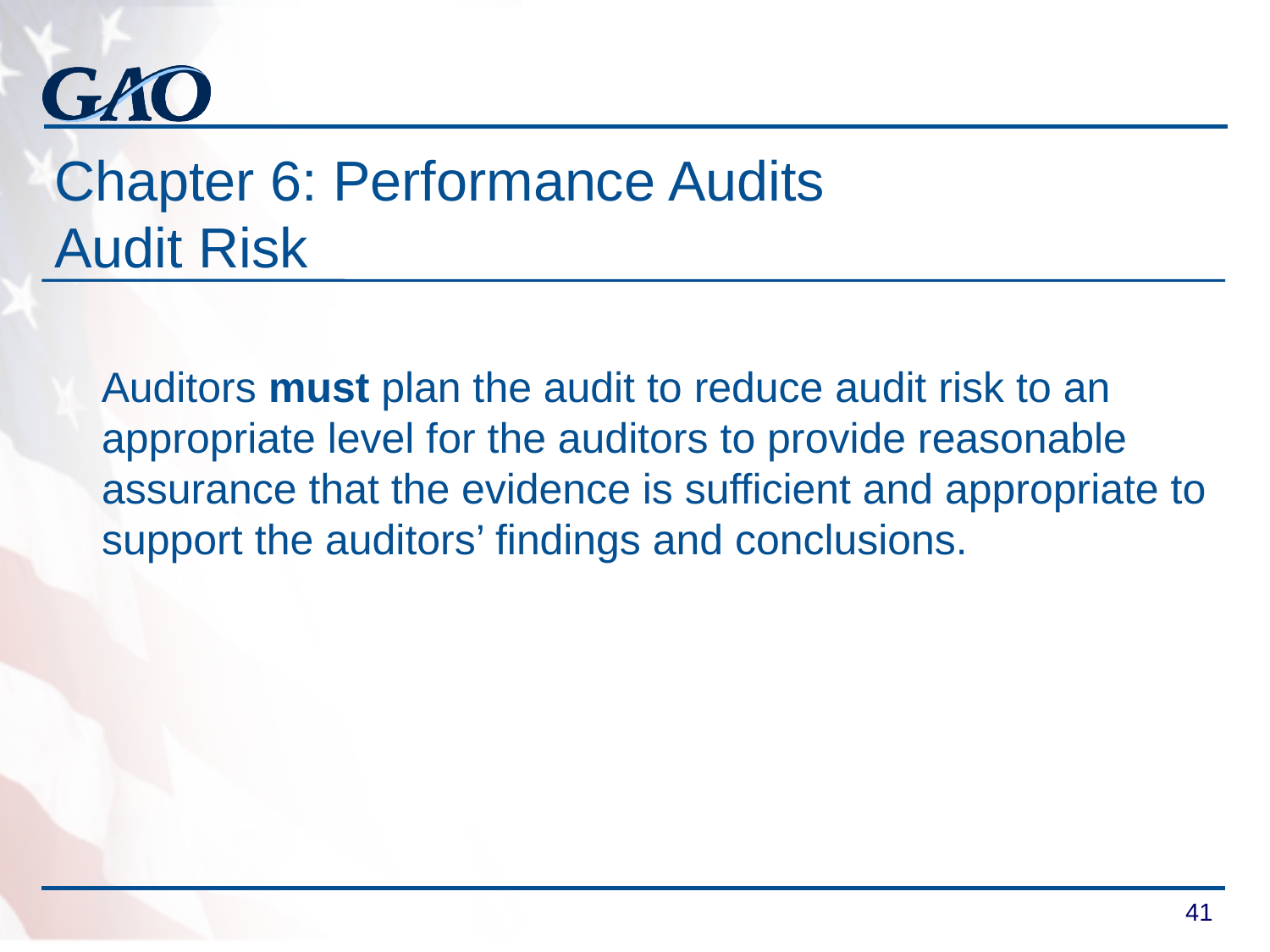

# Chapter 6: Performance Audits Audit Risk

Auditors must plan the audit to reduce audit risk to an appropriate level for the auditors to provide reasonable assurance that the evidence is sufficient and appropriate to support the auditors’ findings and conclusions.

41